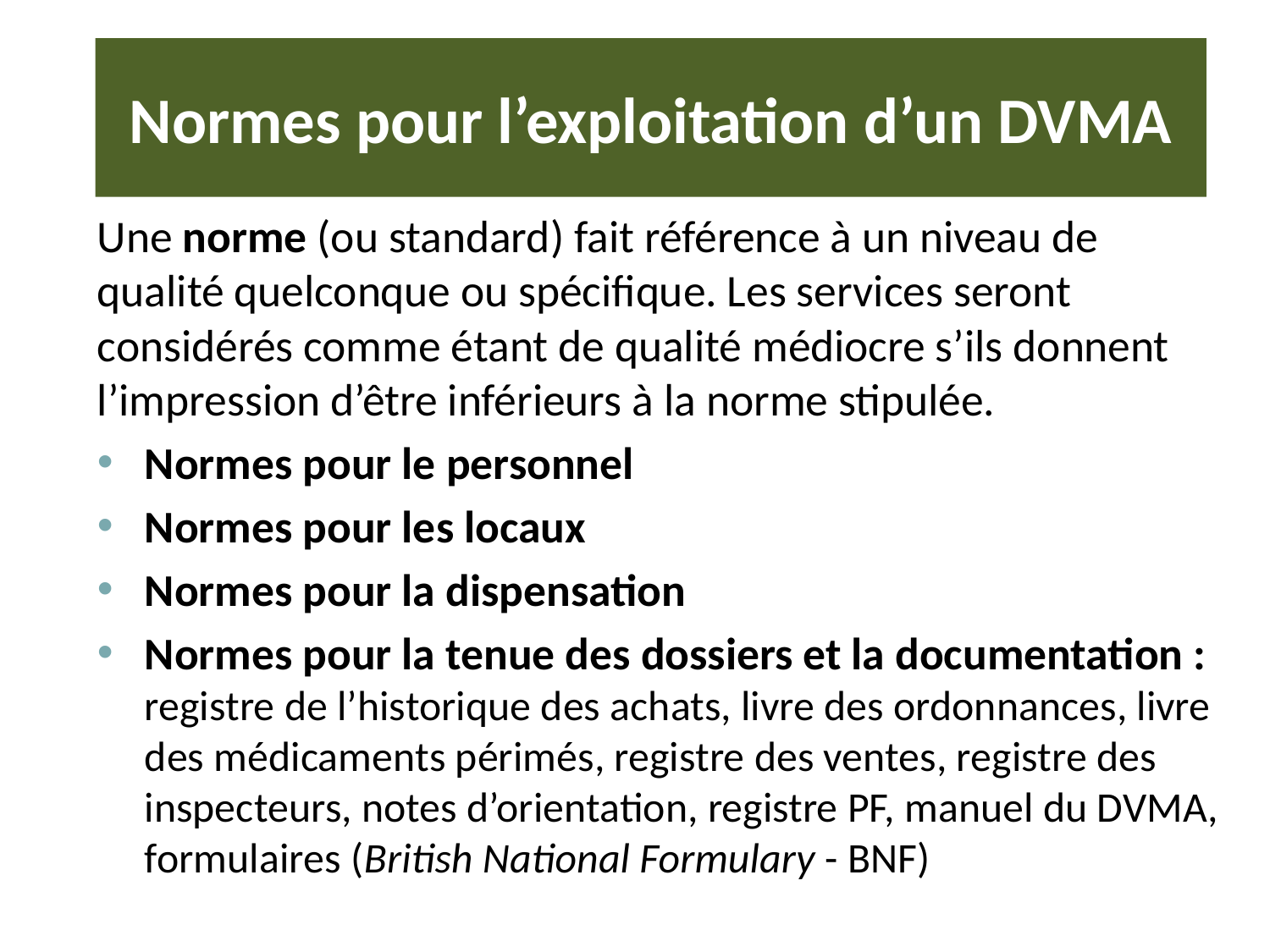

# Normes pour l’exploitation d’un DVMA
Une norme (ou standard) fait référence à un niveau de qualité quelconque ou spécifique. Les services seront considérés comme étant de qualité médiocre s’ils donnent l’impression d’être inférieurs à la norme stipulée.
Normes pour le personnel
Normes pour les locaux
Normes pour la dispensation
Normes pour la tenue des dossiers et la documentation : registre de l’historique des achats, livre des ordonnances, livre des médicaments périmés, registre des ventes, registre des inspecteurs, notes d’orientation, registre PF, manuel du DVMA, formulaires (British National Formulary - BNF)